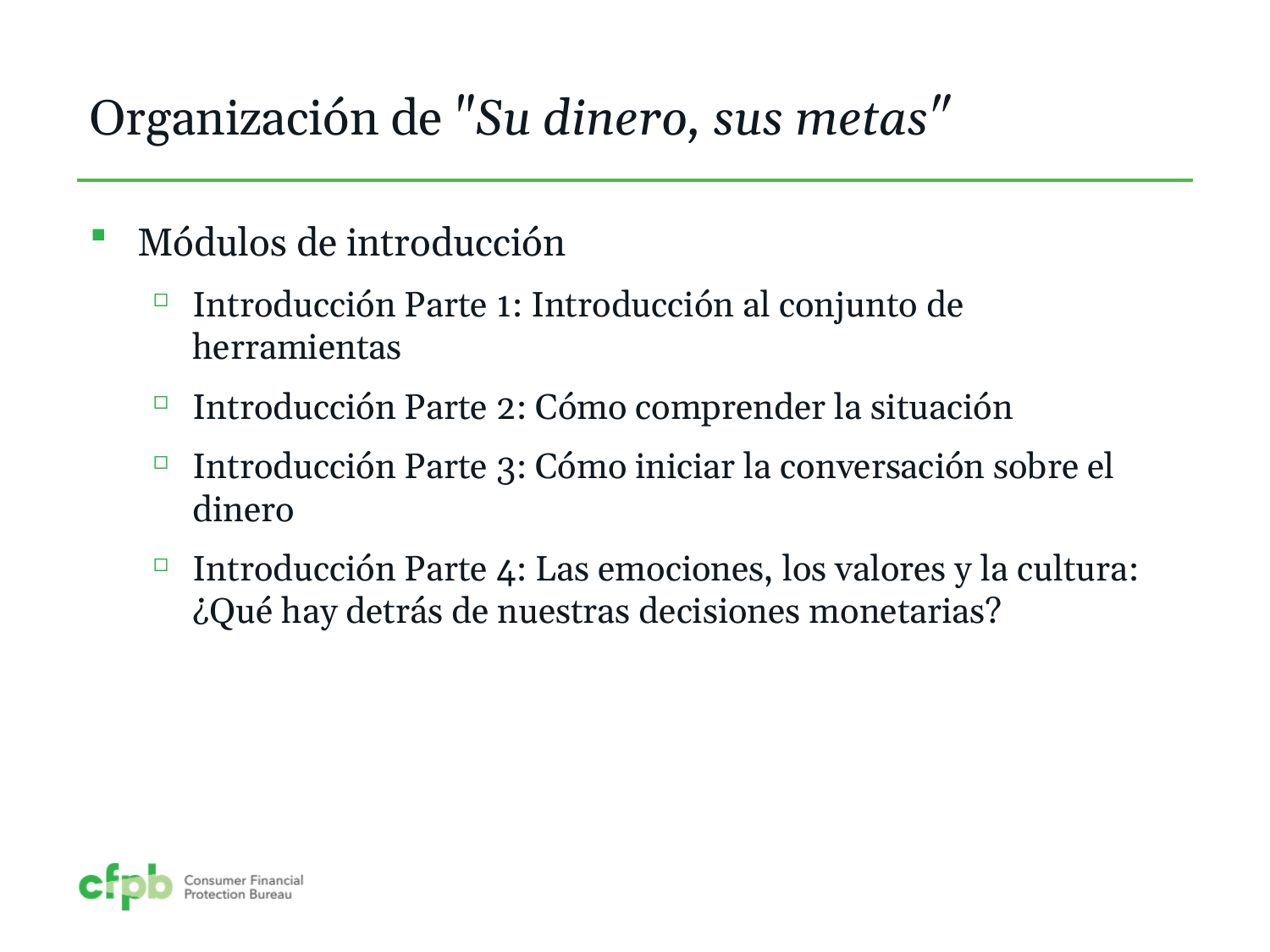

# Organización de "Su dinero, sus metas"
Módulos de introducción
Introducción Parte 1: Introducción al conjunto de herramientas
Introducción Parte 2: Cómo comprender la situación
Introducción Parte 3: Cómo iniciar la conversación sobre el dinero
Introducción Parte 4: Las emociones, los valores y la cultura: ¿Qué hay detrás de nuestras decisiones monetarias?